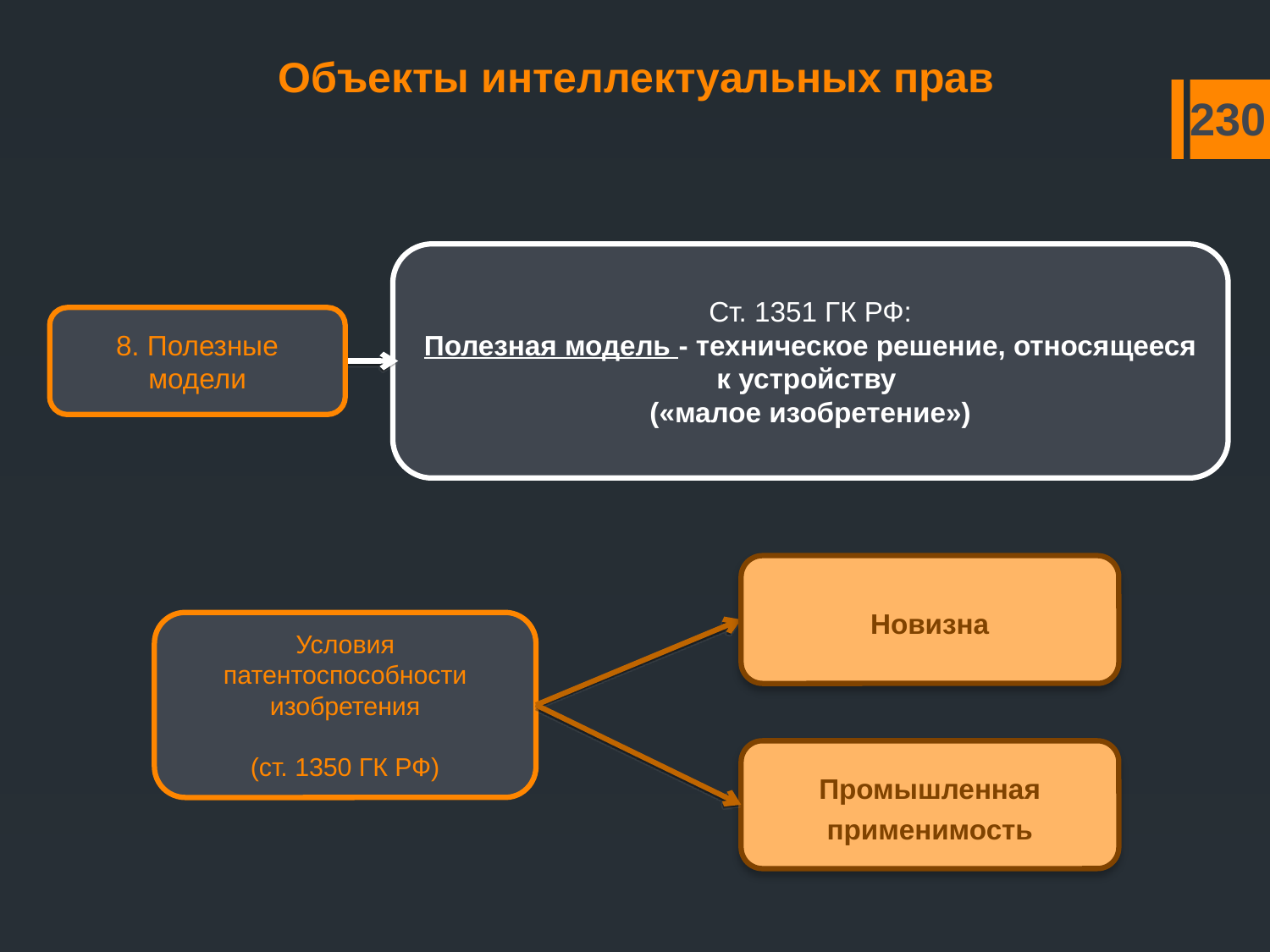

# Объекты интеллектуальных прав
230
Ст. 1351 ГК РФ:
Полезная модель - техническое решение, относящееся к устройству
(«малое изобретение»)
8. Полезные модели
Новизна
Условия патентоспособности изобретения

(ст. 1350 ГК РФ)
Промышленная применимость